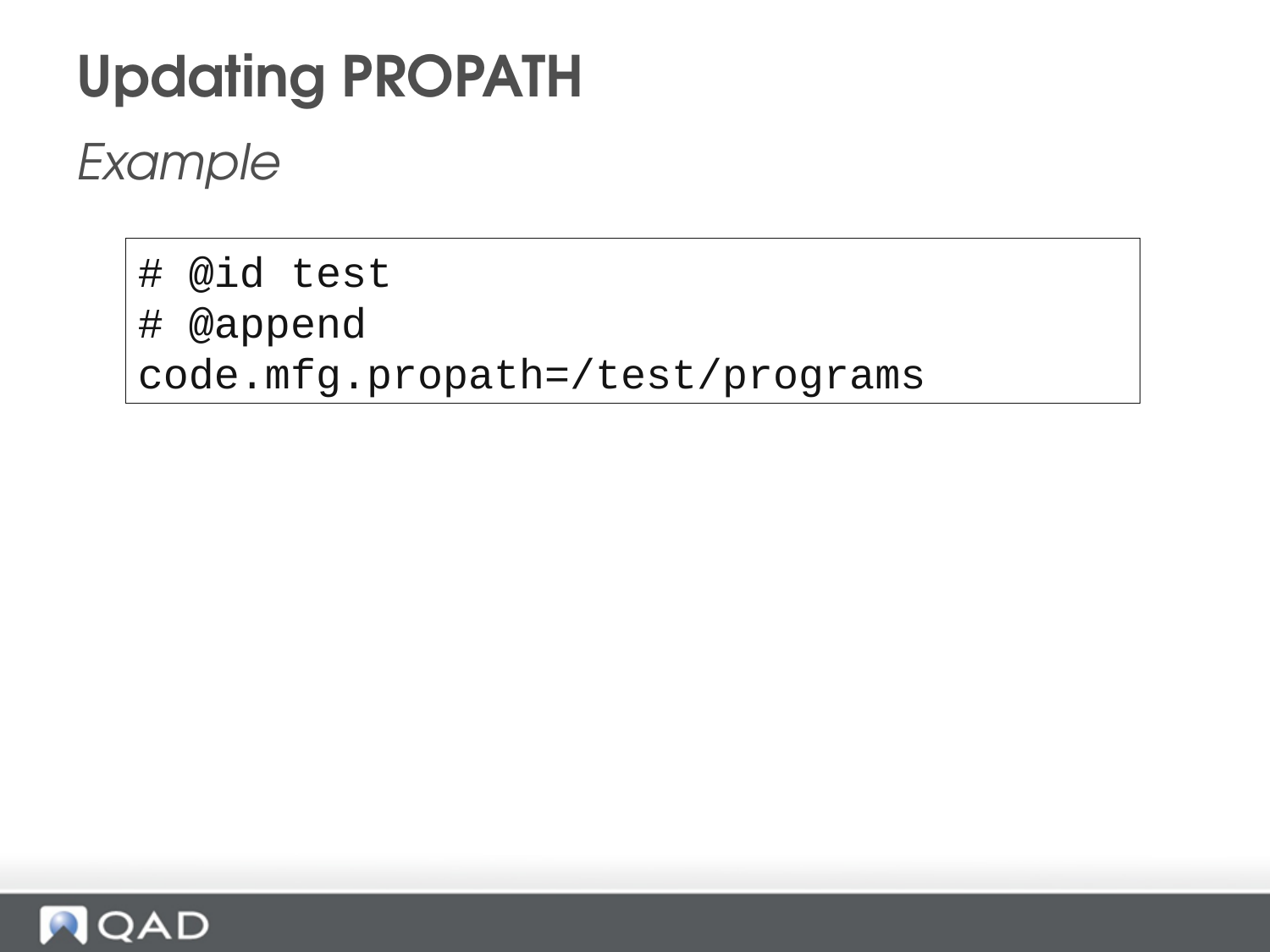

# Updating PROPATH
Example
# @id test
# @append
code.mfg.propath=/test/programs